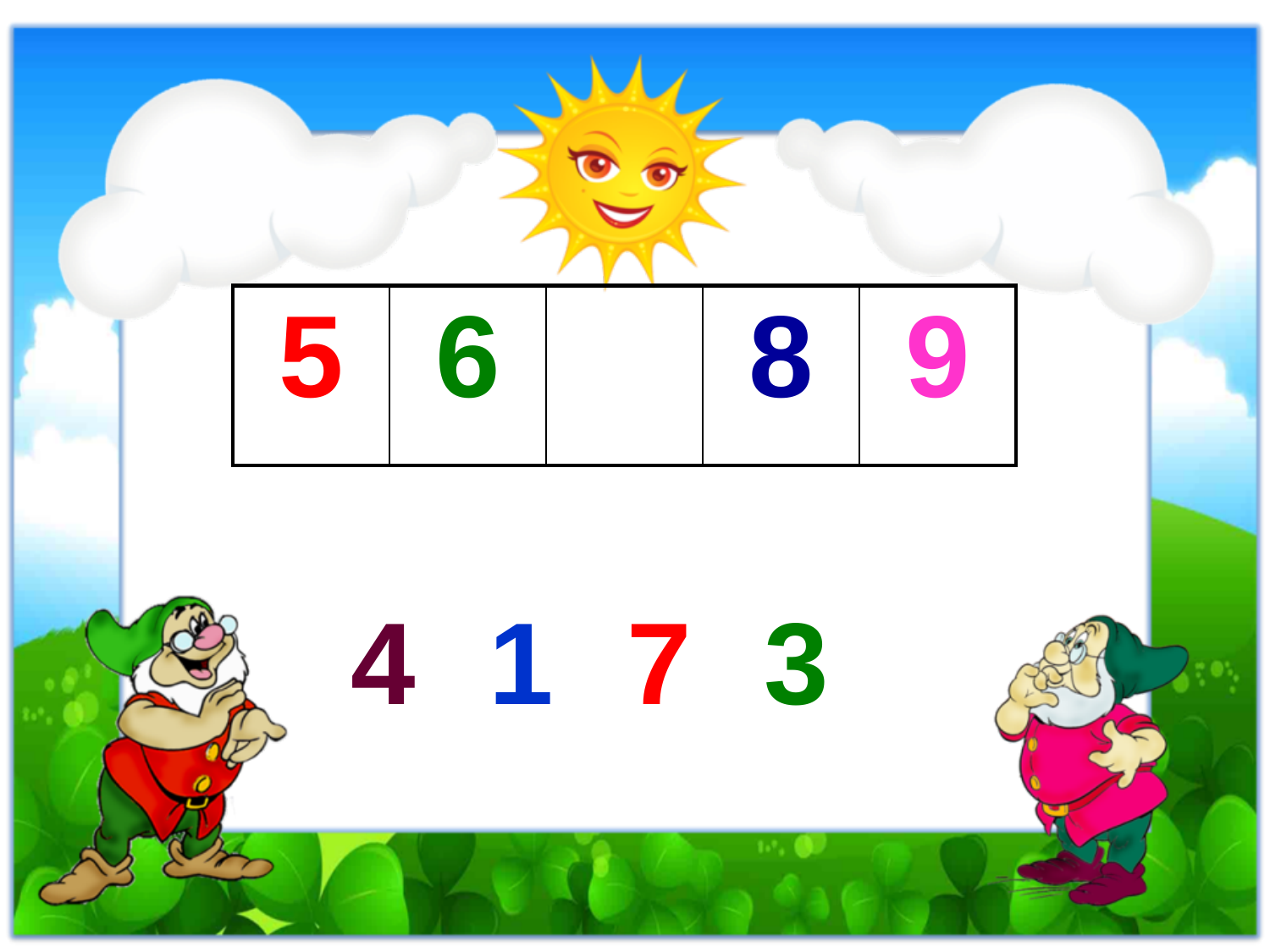

| 5 | 6 |  | 8 | 9 |
| --- | --- | --- | --- | --- |
4
1
7
3